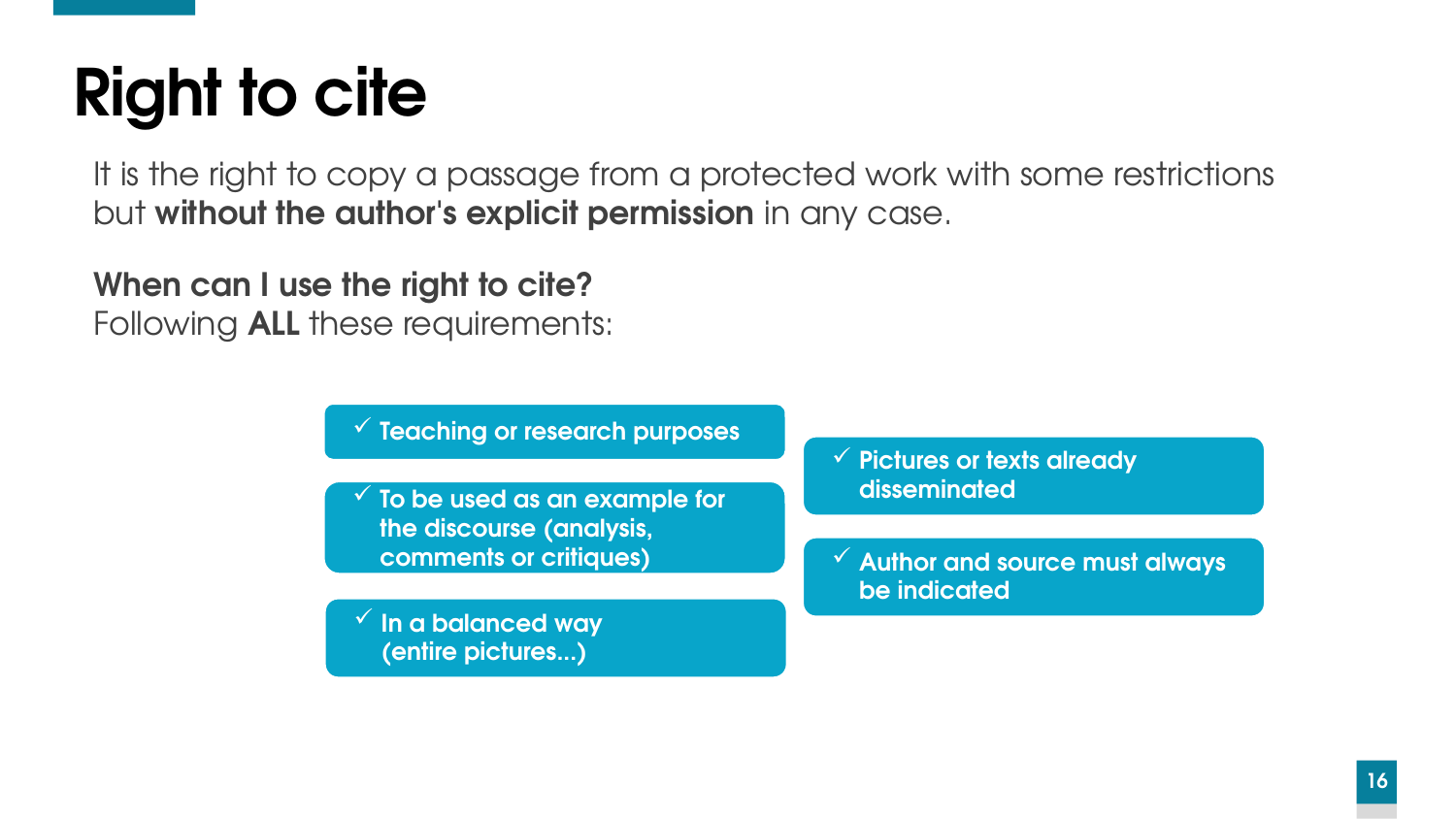

# Right to cite
It is the right to copy a passage from a protected work with some restrictions but without the author's explicit permission in any case.
When can I use the right to cite?
Following ALL these requirements:

Teaching or research purposes

Pictures or texts already disseminated

To be used as an example for the discourse (analysis, comments or critiques)

Author and source must always be indicated

In a balanced way
(entire pictures...)